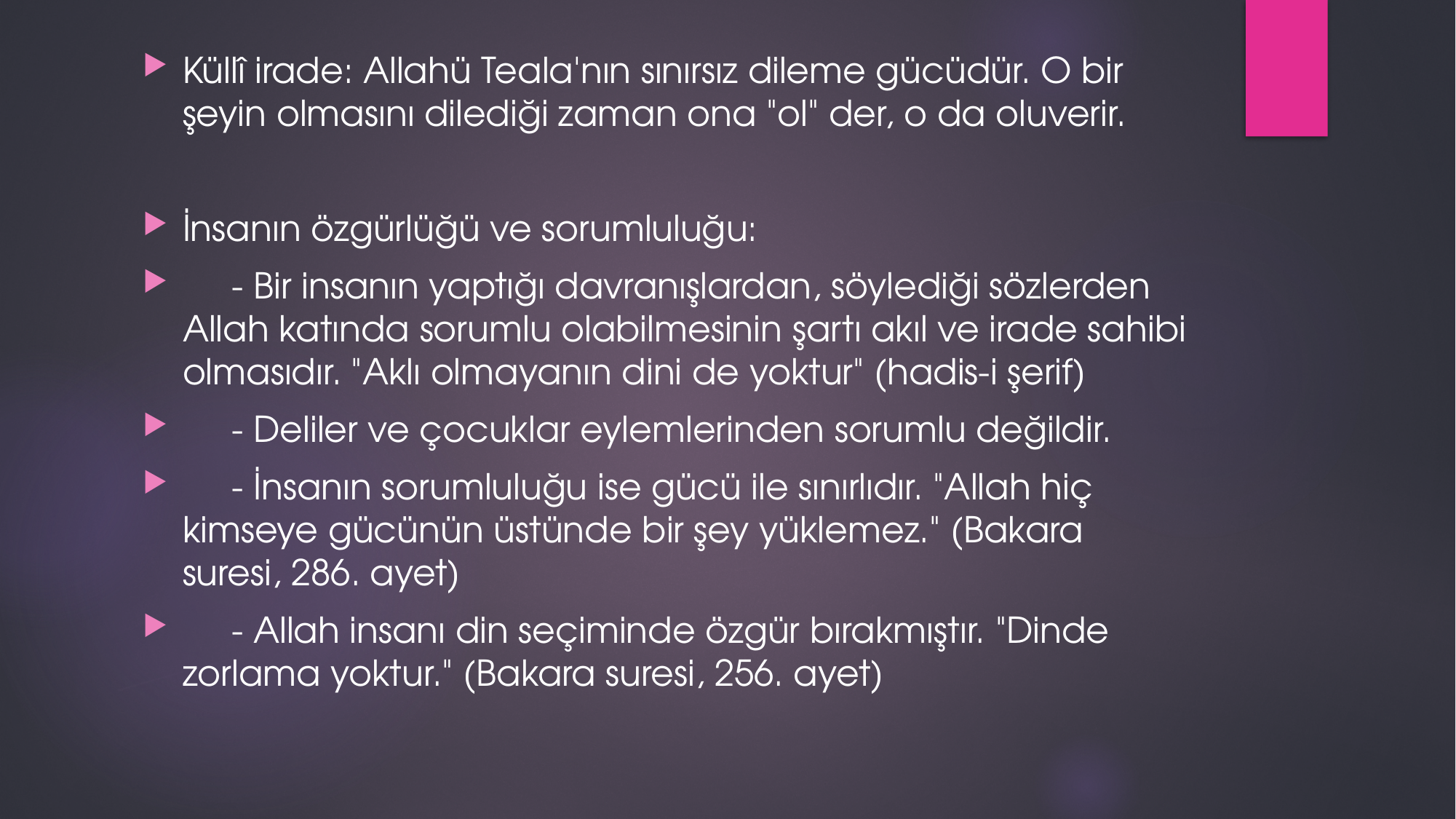

Küllî irade: Allahü Teala'nın sınırsız dileme gücüdür. O bir şeyin olmasını dilediği zaman ona "ol" der, o da oluverir.

İnsanın özgürlüğü ve sorumluluğu:
     - Bir insanın yaptığı davranışlardan, söylediği sözlerden Allah katında sorumlu olabilmesinin şartı akıl ve irade sahibi olmasıdır. "Aklı olmayanın dini de yoktur" (hadis-i şerif)
     - Deliler ve çocuklar eylemlerinden sorumlu değildir.
     - İnsanın sorumluluğu ise gücü ile sınırlıdır. "Allah hiç kimseye gücünün üstünde bir şey yüklemez." (Bakara suresi, 286. ayet)
     - Allah insanı din seçiminde özgür bırakmıştır. "Dinde zorlama yoktur." (Bakara suresi, 256. ayet)